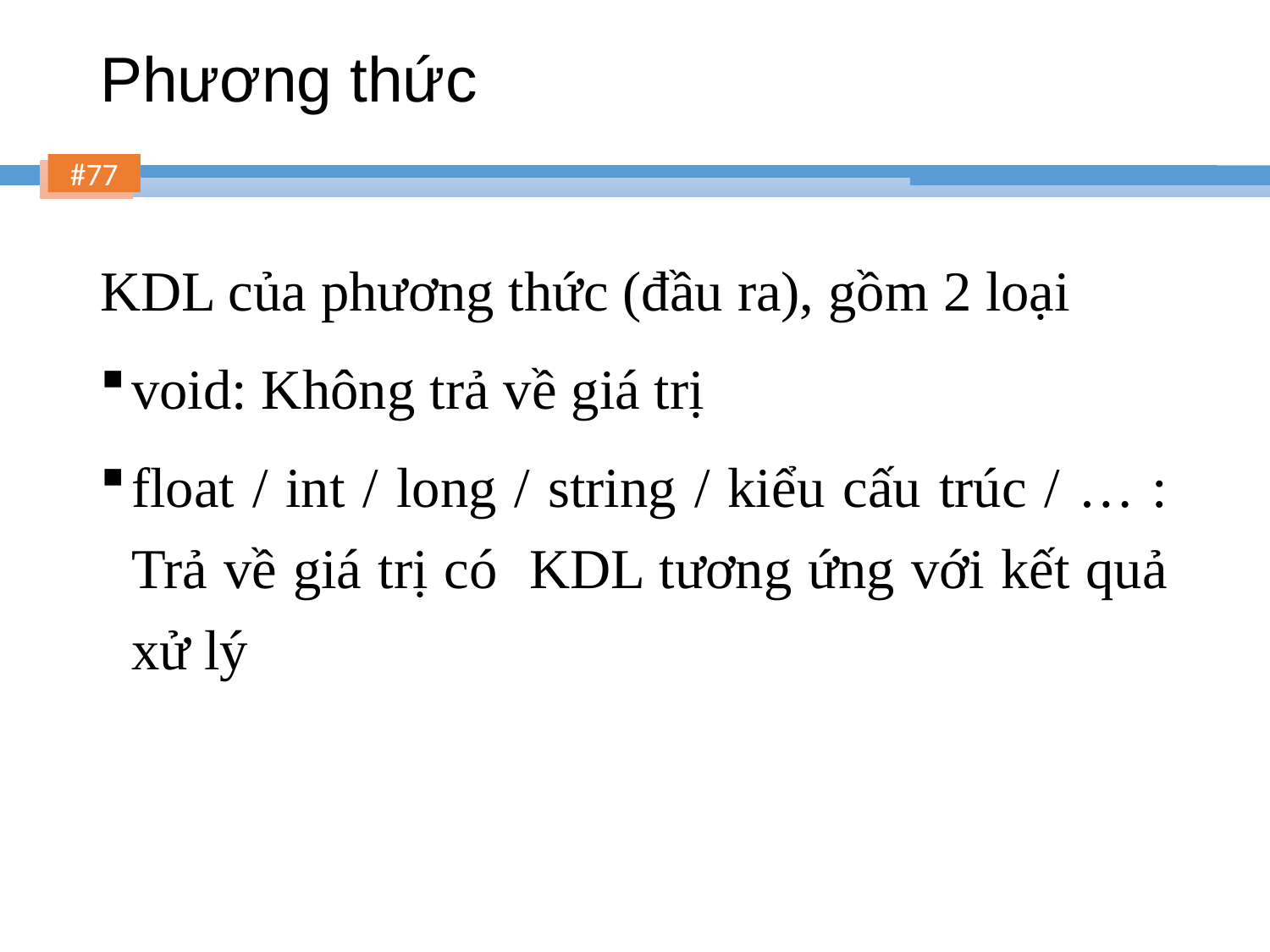

# Phương thức

KDL của phương thức (đầu ra), gồm 2 loại
void: Không trả về giá trị
float / int / long / string / kiểu cấu trúc / … : Trả về giá trị có  KDL tương ứng với kết quả xử lý
77